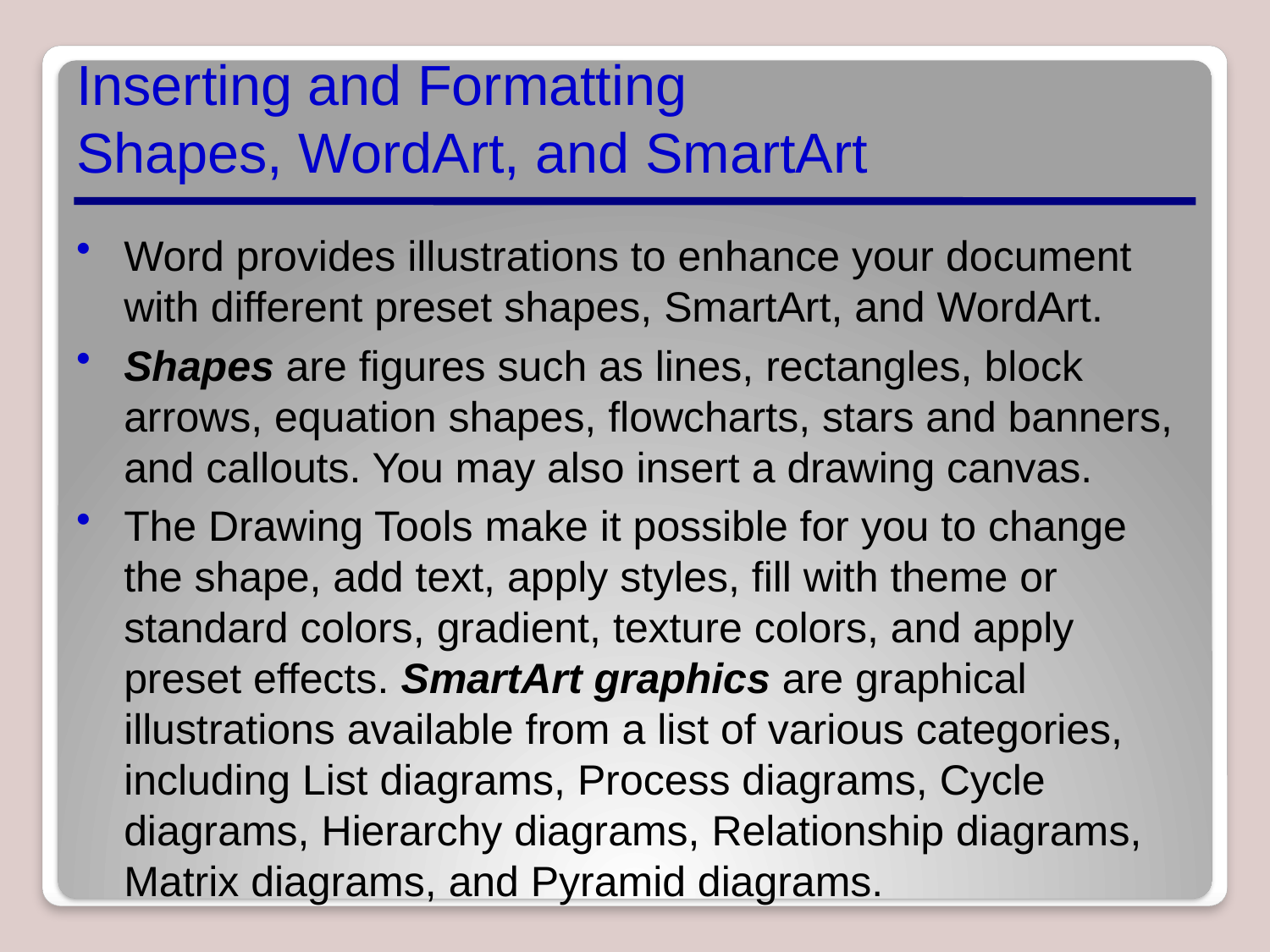

# Inserting and Formatting Shapes, WordArt, and SmartArt
Word provides illustrations to enhance your document with different preset shapes, SmartArt, and WordArt.
Shapes are figures such as lines, rectangles, block arrows, equation shapes, flowcharts, stars and banners, and callouts. You may also insert a drawing canvas.
The Drawing Tools make it possible for you to change the shape, add text, apply styles, fill with theme or standard colors, gradient, texture colors, and apply preset effects. SmartArt graphics are graphical illustrations available from a list of various categories, including List diagrams, Process diagrams, Cycle diagrams, Hierarchy diagrams, Relationship diagrams, Matrix diagrams, and Pyramid diagrams.